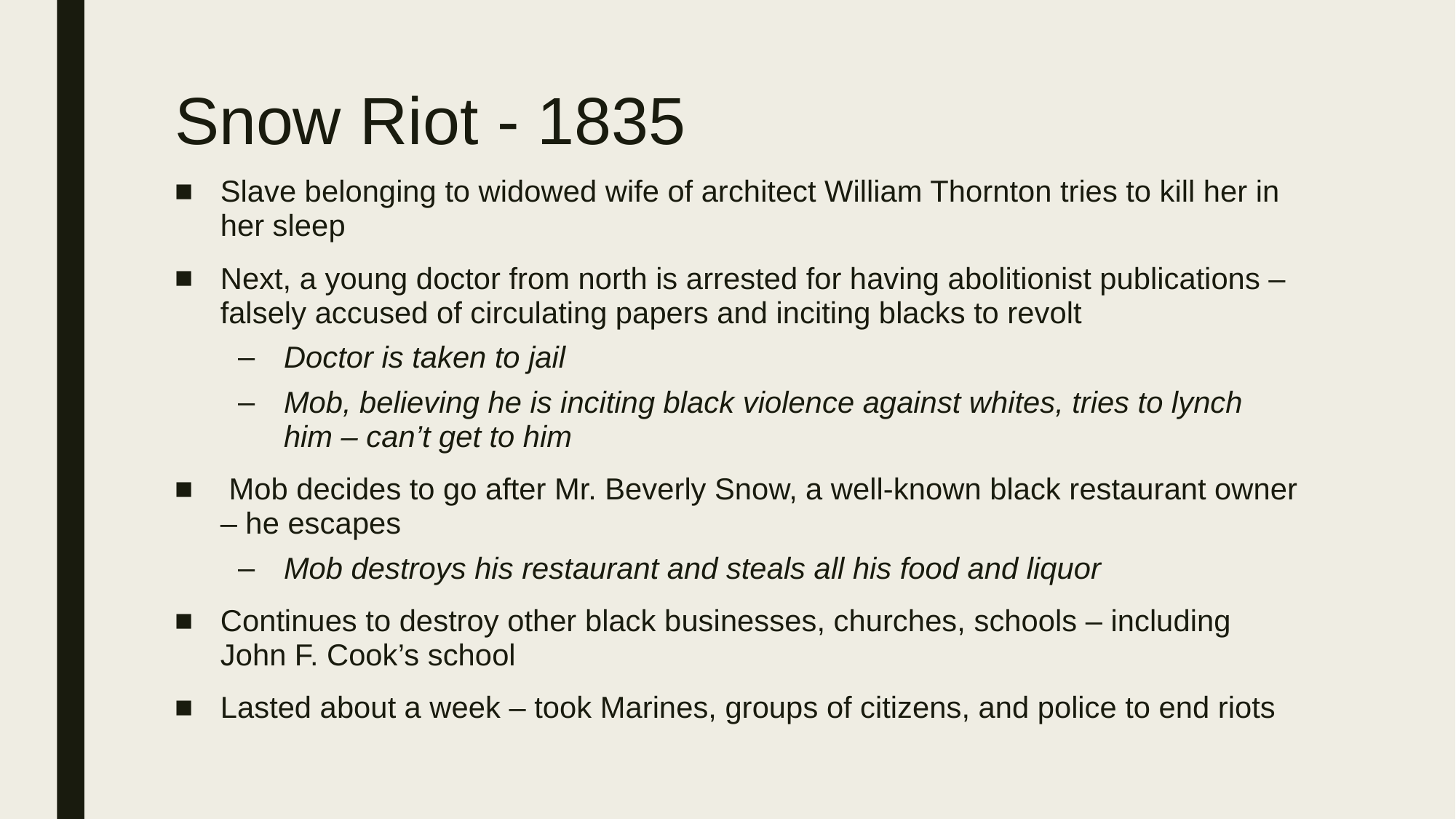

# Snow Riot - 1835
Slave belonging to widowed wife of architect William Thornton tries to kill her in her sleep
Next, a young doctor from north is arrested for having abolitionist publications – falsely accused of circulating papers and inciting blacks to revolt
Doctor is taken to jail
Mob, believing he is inciting black violence against whites, tries to lynch him – can’t get to him
 Mob decides to go after Mr. Beverly Snow, a well-known black restaurant owner – he escapes
Mob destroys his restaurant and steals all his food and liquor
Continues to destroy other black businesses, churches, schools – including John F. Cook’s school
Lasted about a week – took Marines, groups of citizens, and police to end riots